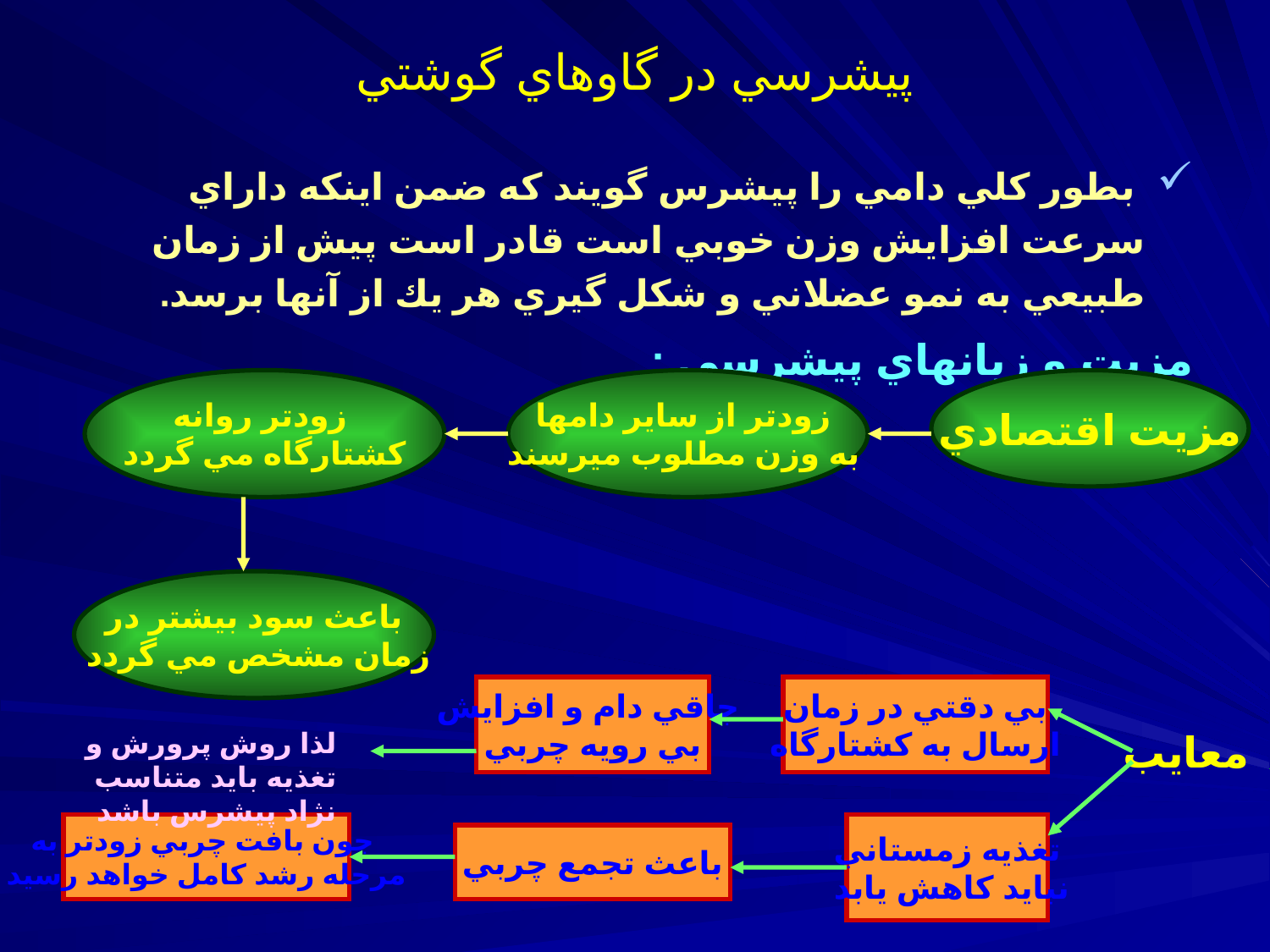

# پيشرسي در گاوهاي گوشتي
 بطور كلي دامي را پيشرس گويند كه ضمن اينكه داراي سرعت افزايش وزن خوبي است قادر است پيش از زمان طبيعي به نمو عضلاني و شكل گيري هر يك از آنها برسد.
مزيت و زيانهاي پيشرسي :

زودتر روانه
كشتارگاه مي گردد
زودتر از ساير دامها
به وزن مطلوب ميرسند
مزيت اقتصادي

باعث سود بيشتر در
 زمان مشخص مي گردد
چاقي دام و افزايش
بي رويه چربي
بي دقتي در زمان
 ارسال به كشتارگاه

لذا روش پرورش و تغذيه بايد متناسب نژاد پيشرس باشد

معايب

چون بافت چربي زودتر به
مرحله رشد كامل خواهد رسيد
تغذيه زمستاني
 نبايد كاهش يابد
باعث تجمع چربي